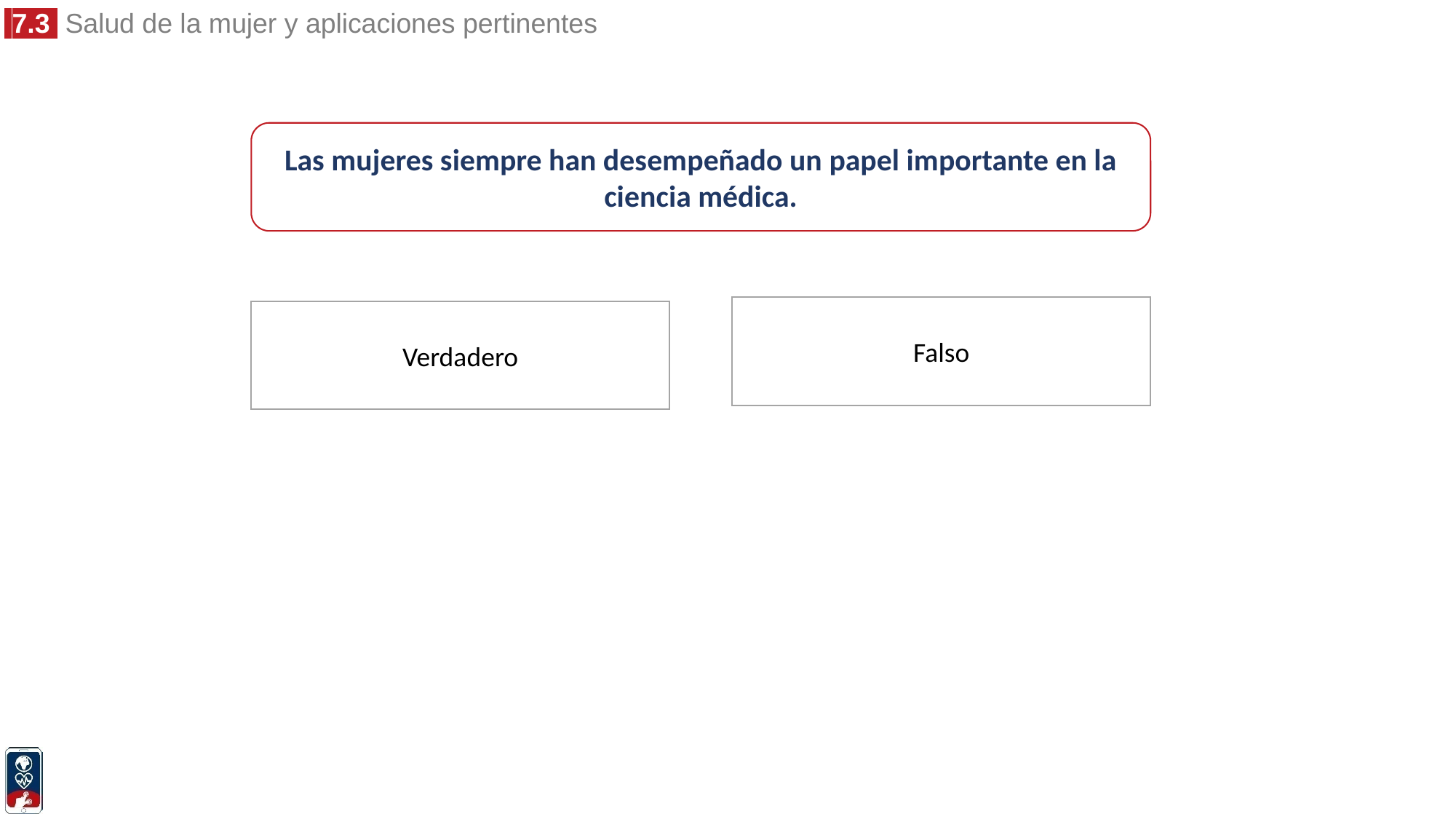

Las mujeres siempre han desempeñado un papel importante en la ciencia médica.
Falso
Verdadero